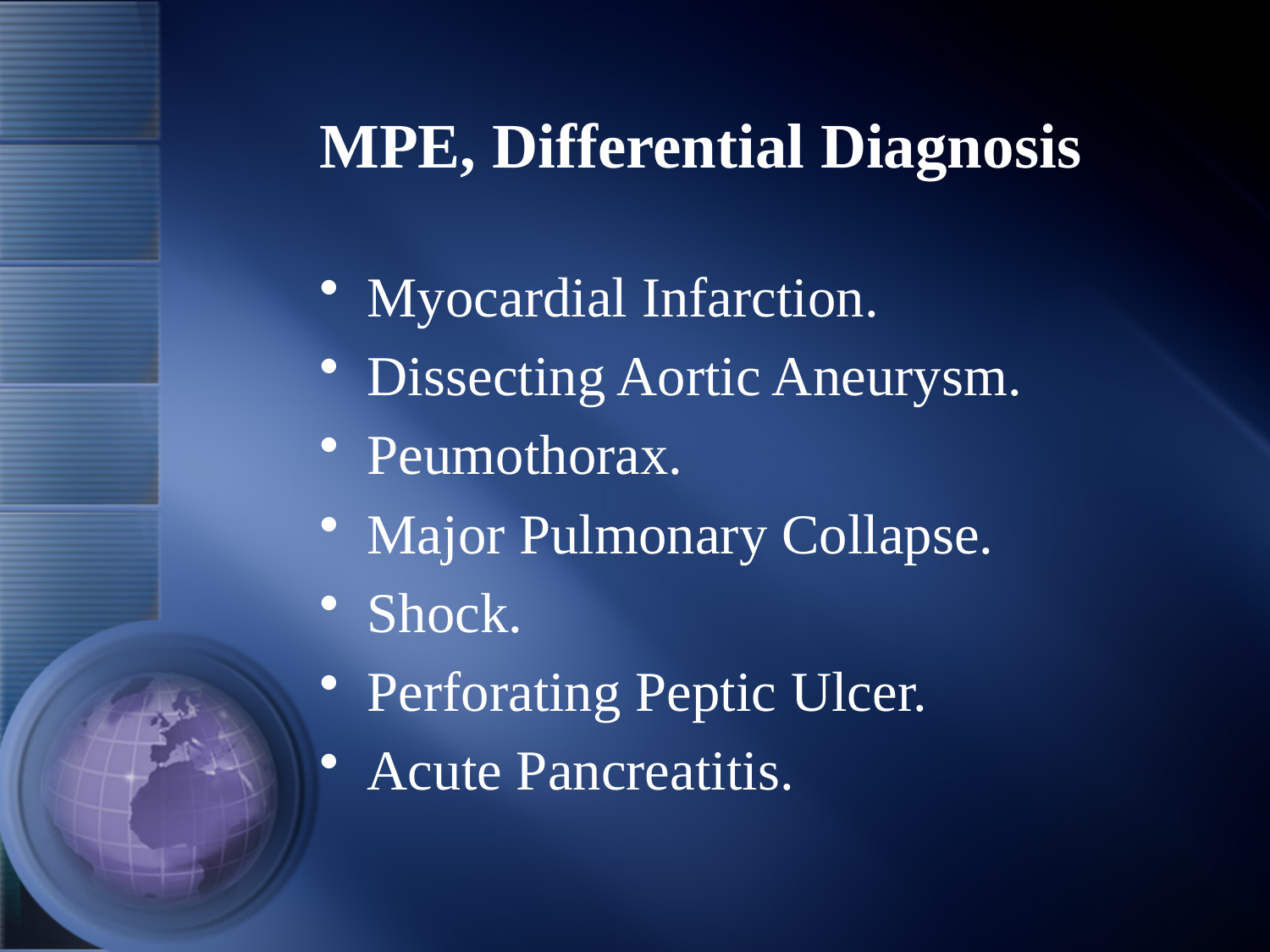

# MPE, Differential Diagnosis
Myocardial Infarction.
Dissecting Aortic Aneurysm.
Peumothorax.
Major Pulmonary Collapse.
Shock.
Perforating Peptic Ulcer.
Acute Pancreatitis.